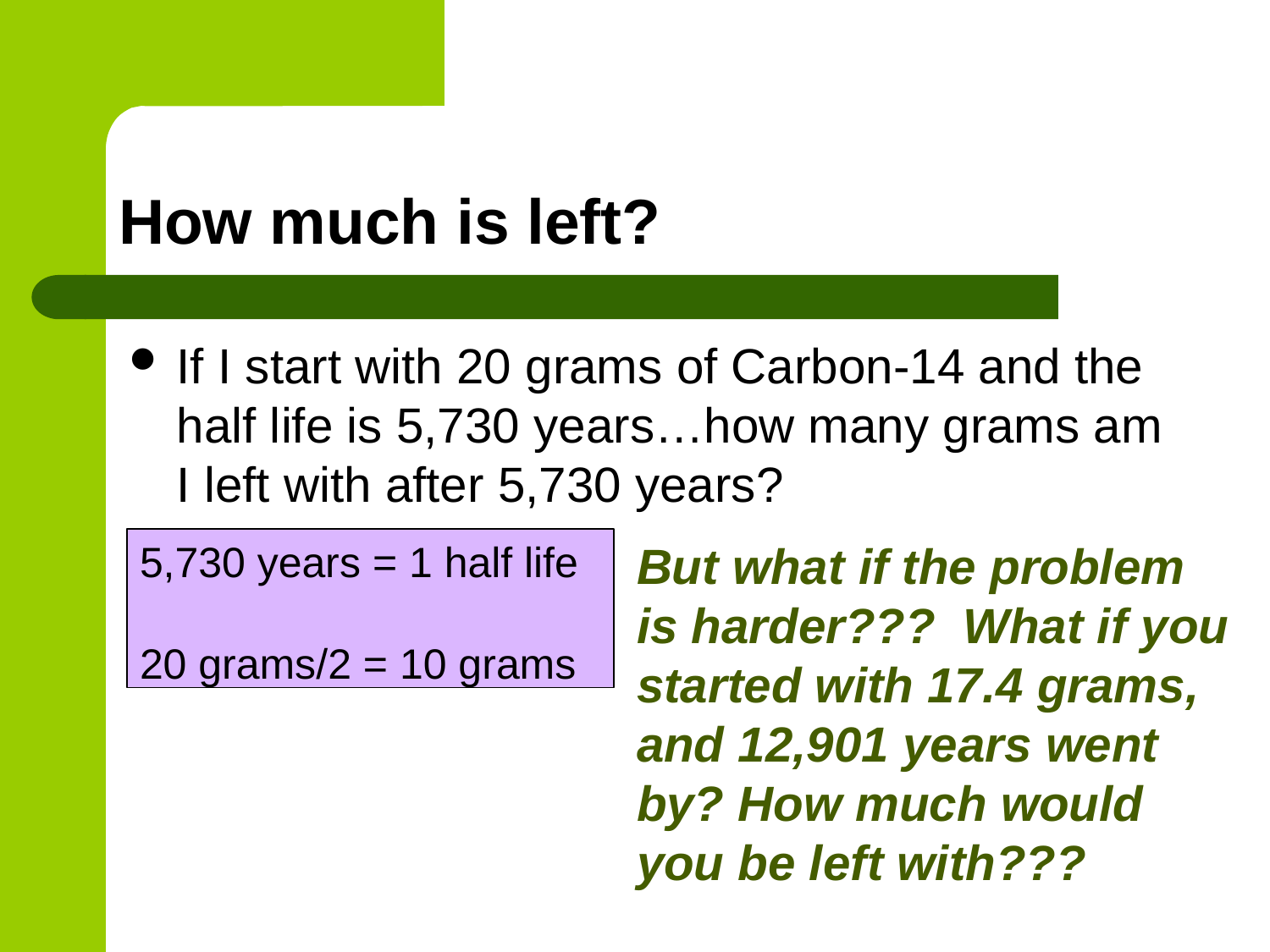

# How much is left?
If I start with 20 grams of Carbon-14 and the half life is 5,730 years…how many grams am I left with after 5,730 years?

5,730 years = 1 half life

20 grams/2 = 10 grams
But what if the problem is harder???  What if you started with 17.4 grams, and 12,901 years went by? How much would you be left with???